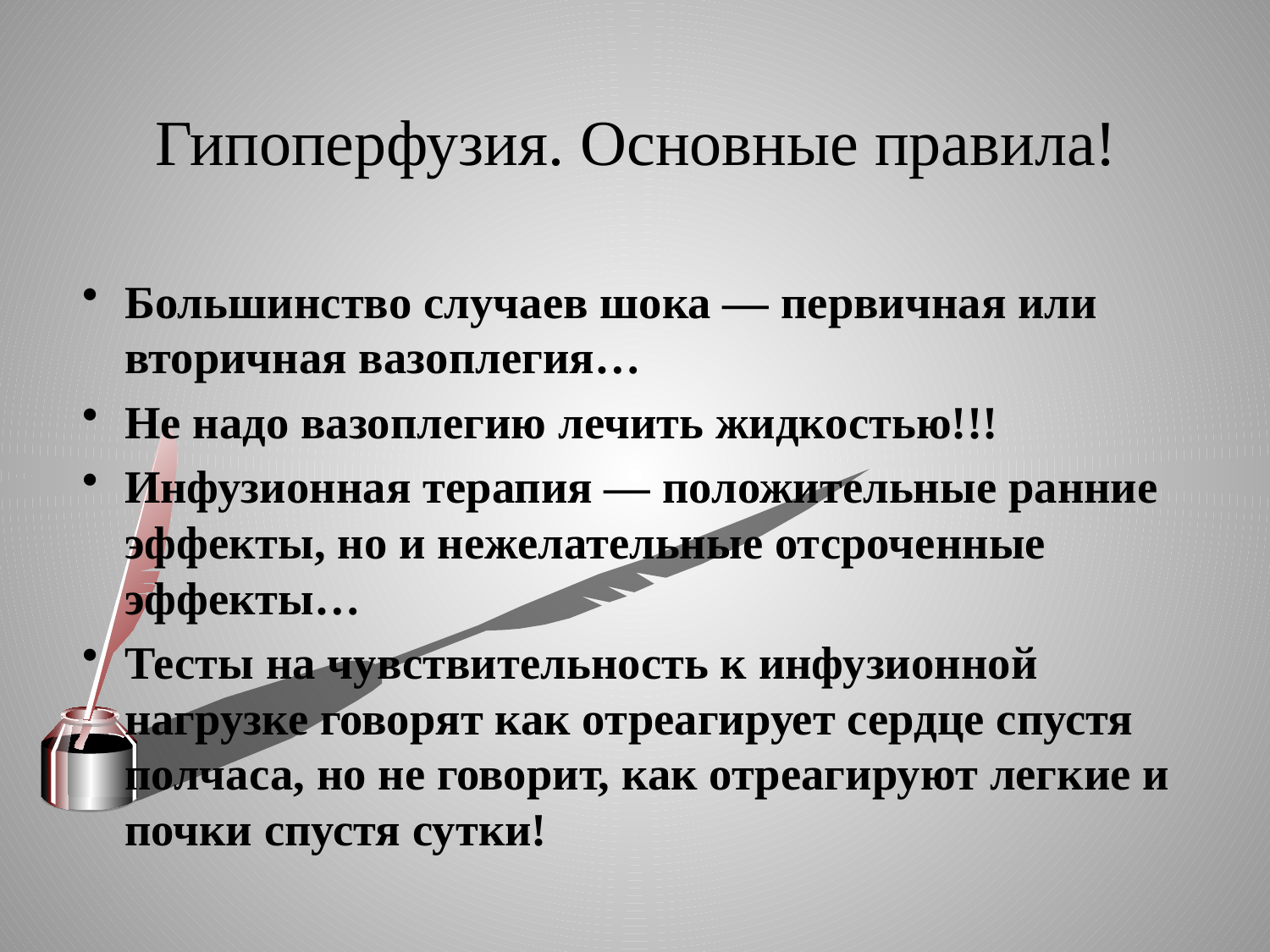

# Гипоперфузия. Основные правила!

Большинство случаев шока — первичная или вторичная вазоплегия…
Не надо вазоплегию лечить жидкостью!!!
Инфузионная терапия — положительные ранние эффекты, но и нежелательные отсроченные эффекты…
Тесты на чувствительность к инфузионной нагрузке говорят как отреагирует сердце спустя полчаса, но не говорит, как отреагируют легкие и почки спустя сутки!